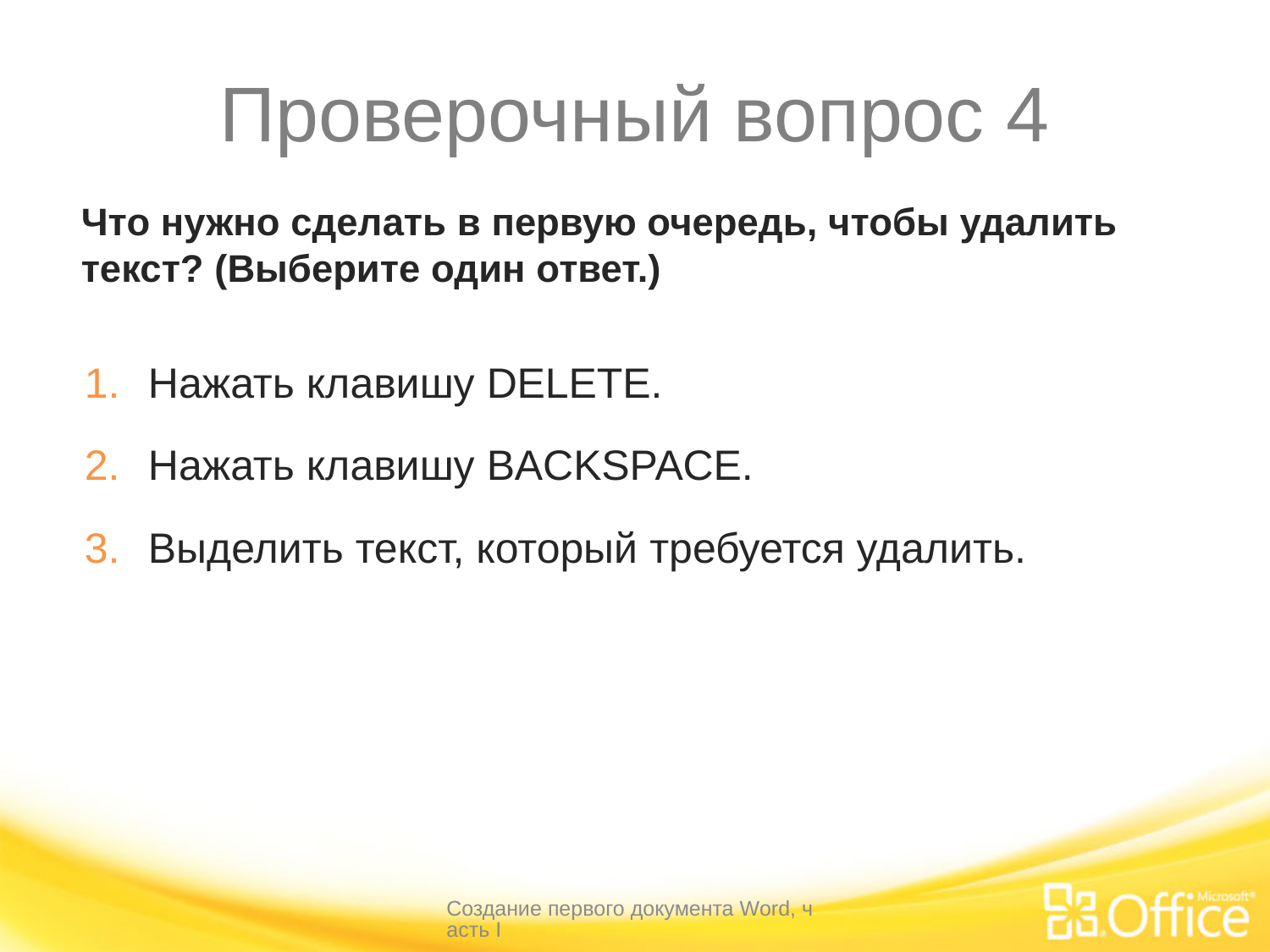

# Проверочный вопрос 4
Что нужно сделать в первую очередь, чтобы удалить текст? (Выберите один ответ.)
Нажать клавишу DELETE.
Нажать клавишу BACKSPACE.
Выделить текст, который требуется удалить.
Создание первого документа Word, часть I